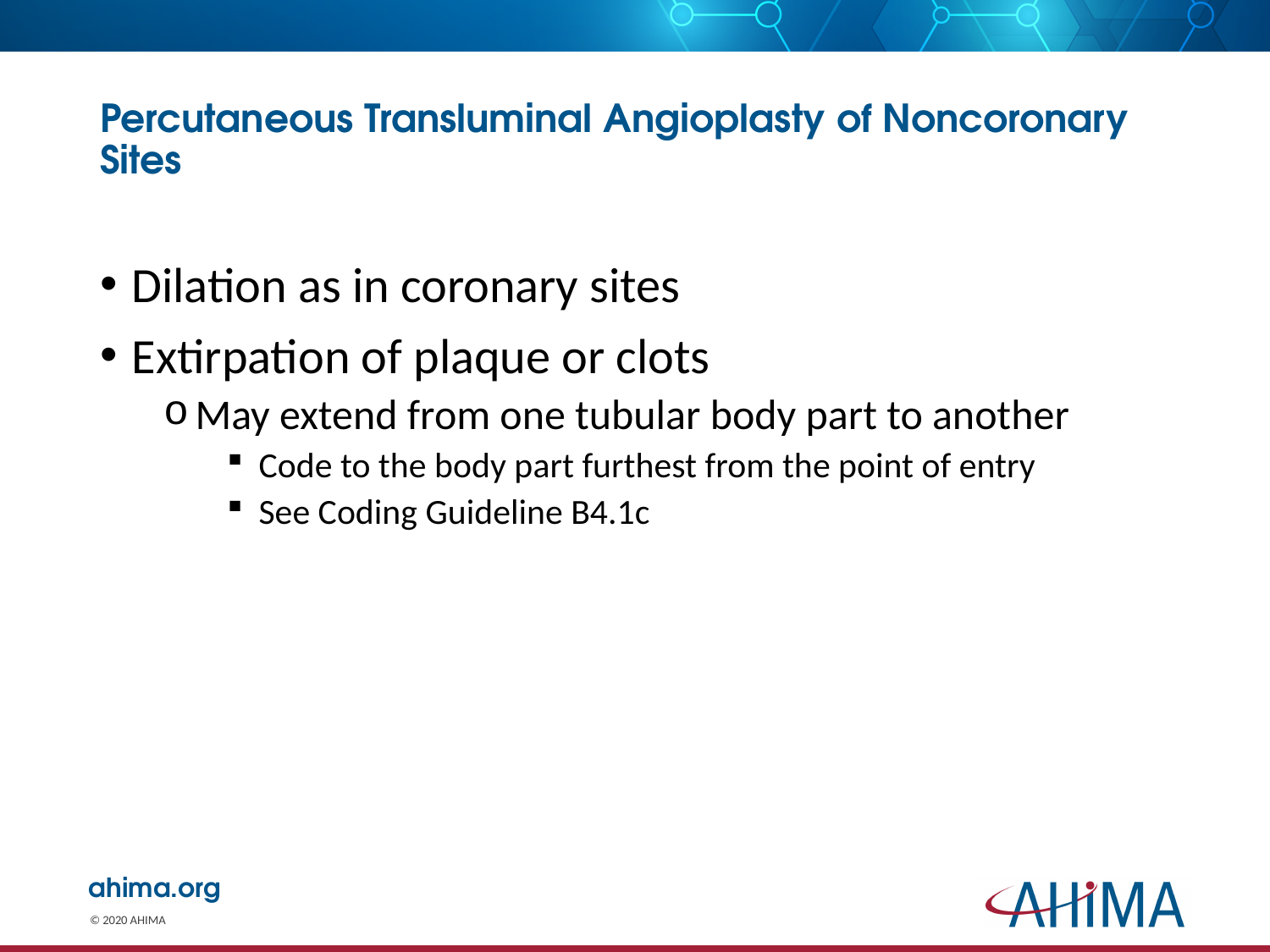

# Percutaneous Transluminal Angioplasty of Noncoronary Sites
Dilation as in coronary sites
Extirpation of plaque or clots
May extend from one tubular body part to another
Code to the body part furthest from the point of entry
See Coding Guideline B4.1c